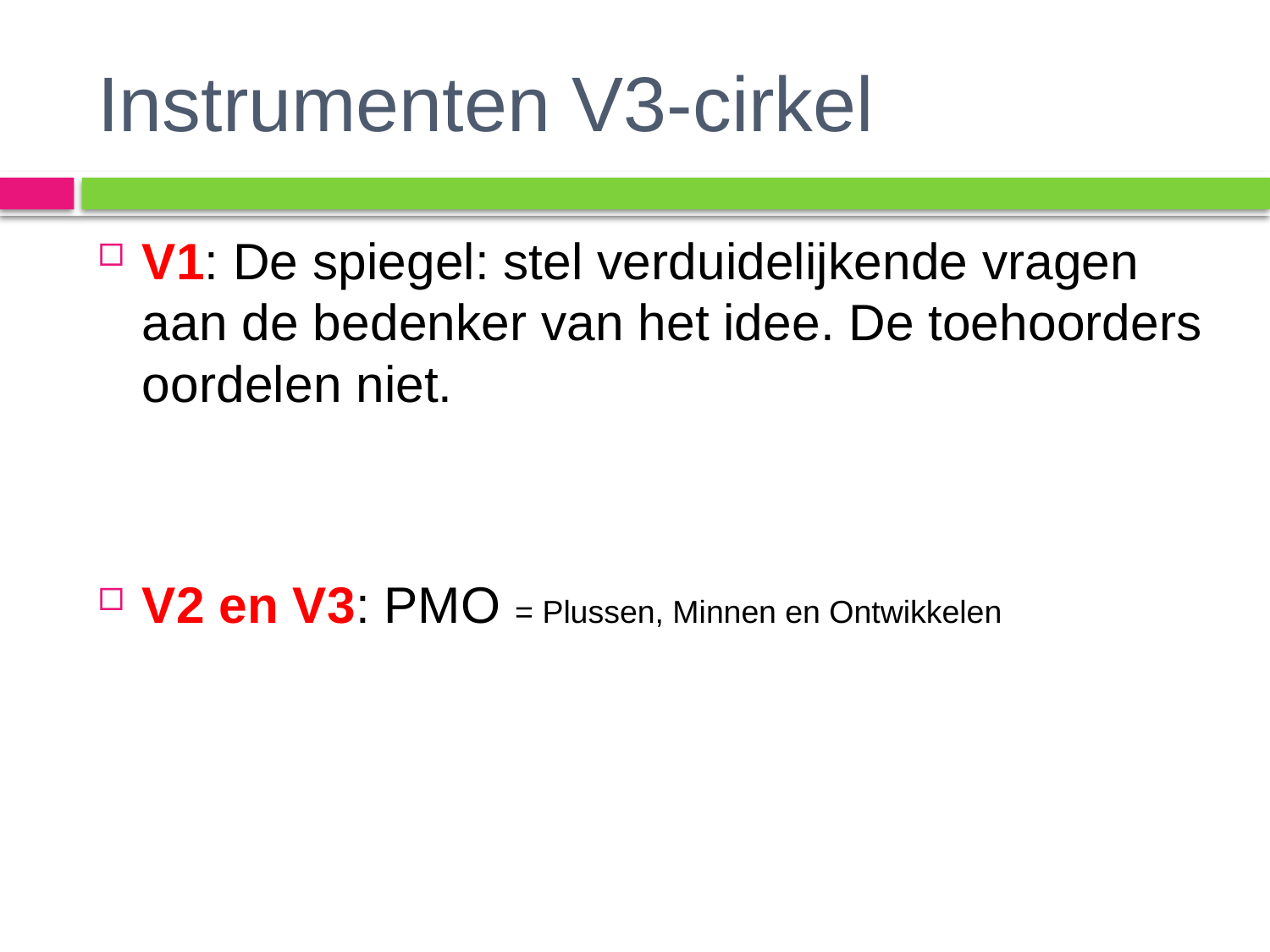

# Instrumenten V3-cirkel
V1: De spiegel: stel verduidelijkende vragen aan de bedenker van het idee. De toehoorders oordelen niet.

V2 en V3: PMO = Plussen, Minnen en Ontwikkelen